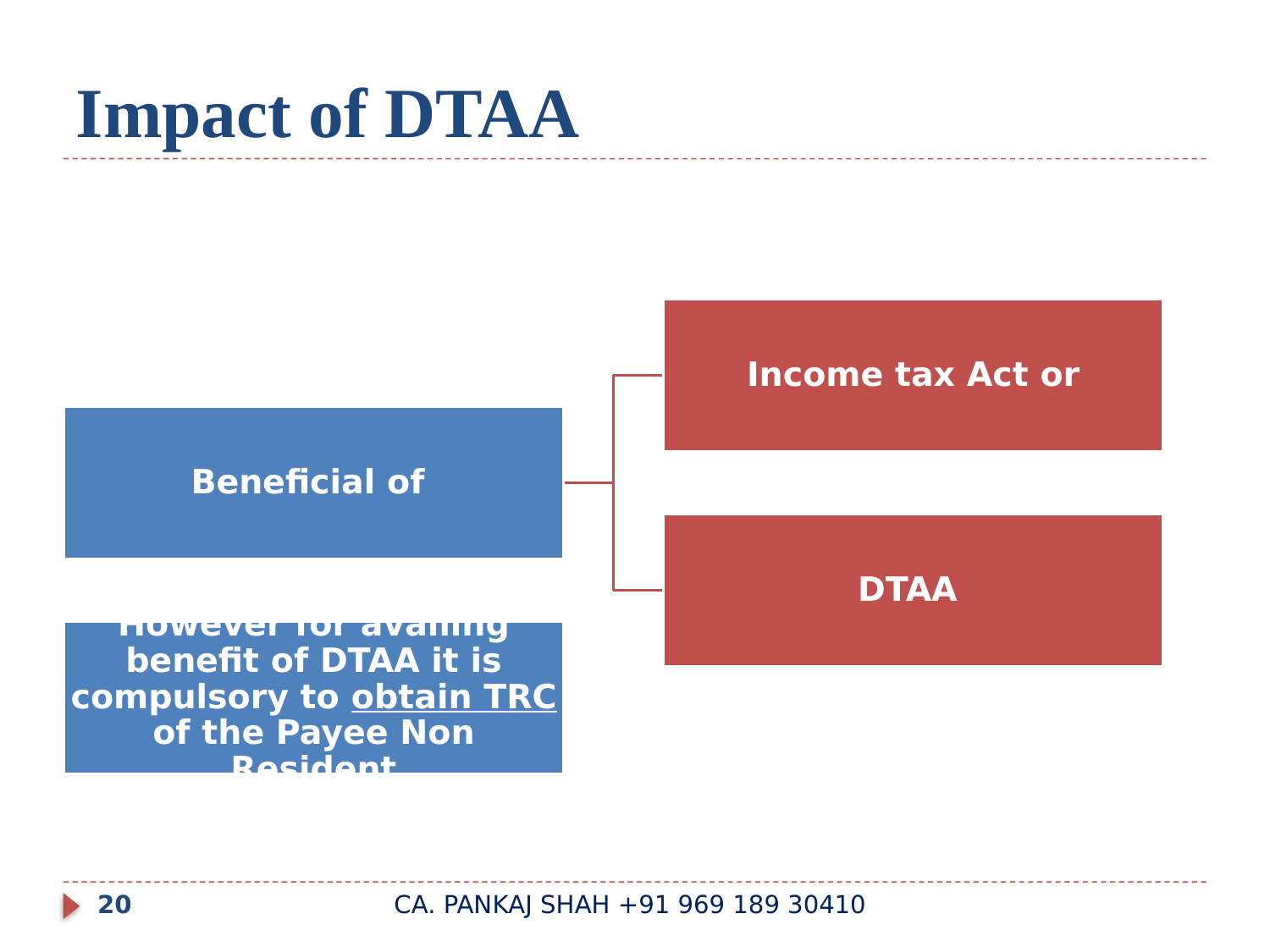

# Impact of DTAA
Beneficial of
Income tax Act or
DTAA
However for availing benefit of DTAA it is compulsory to obtain TRC of the Payee Non Resident
20
CA. PANKAJ SHAH +91 969 189 30410